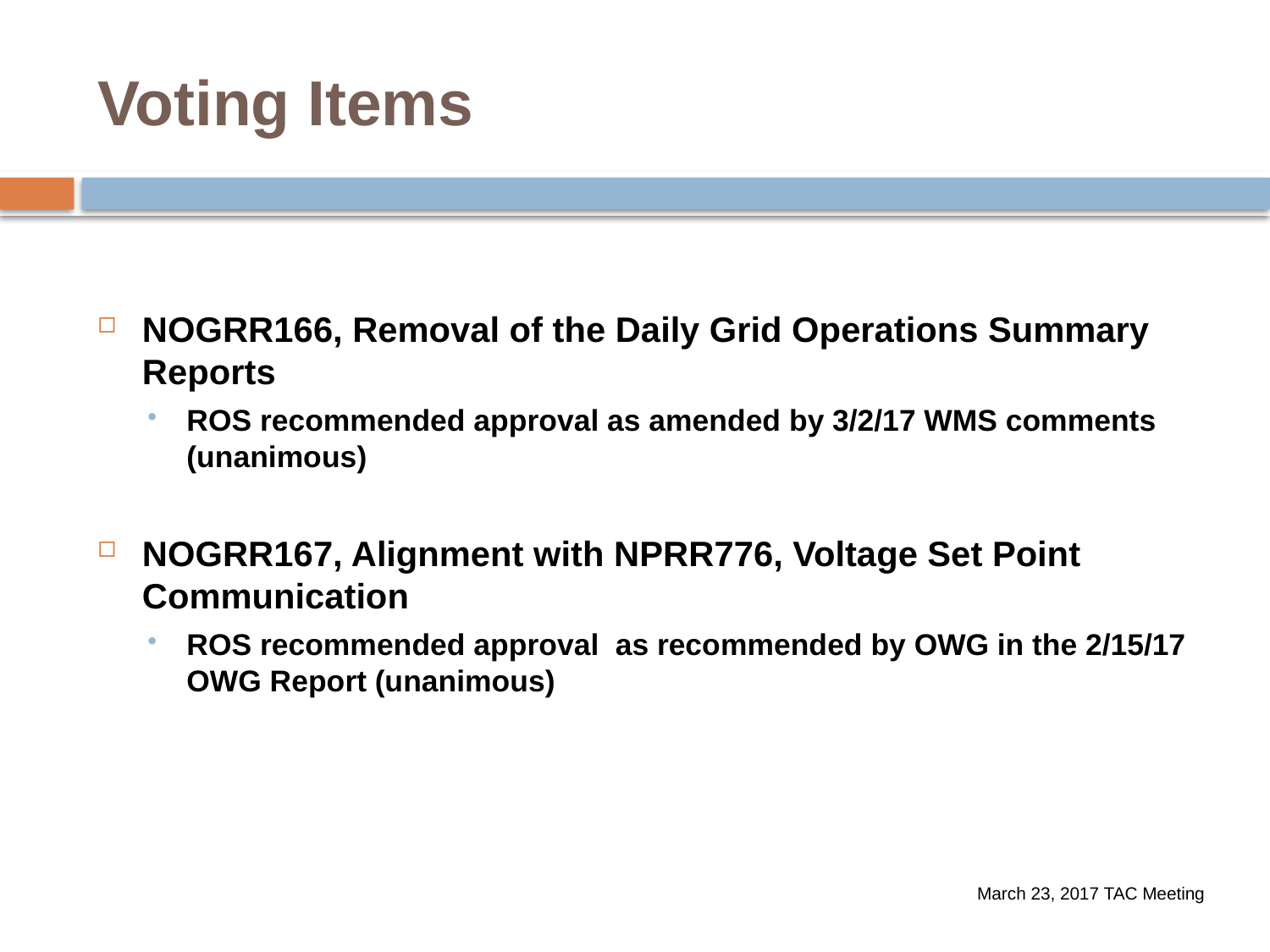

# Voting Items

NOGRR166, Removal of the Daily Grid Operations Summary Reports
ROS recommended approval as amended by 3/2/17 WMS comments (unanimous)

NOGRR167, Alignment with NPRR776, Voltage Set Point Communication
ROS recommended approval  as recommended by OWG in the 2/15/17 OWG Report (unanimous)

 March 23, 2017 TAC Meeting